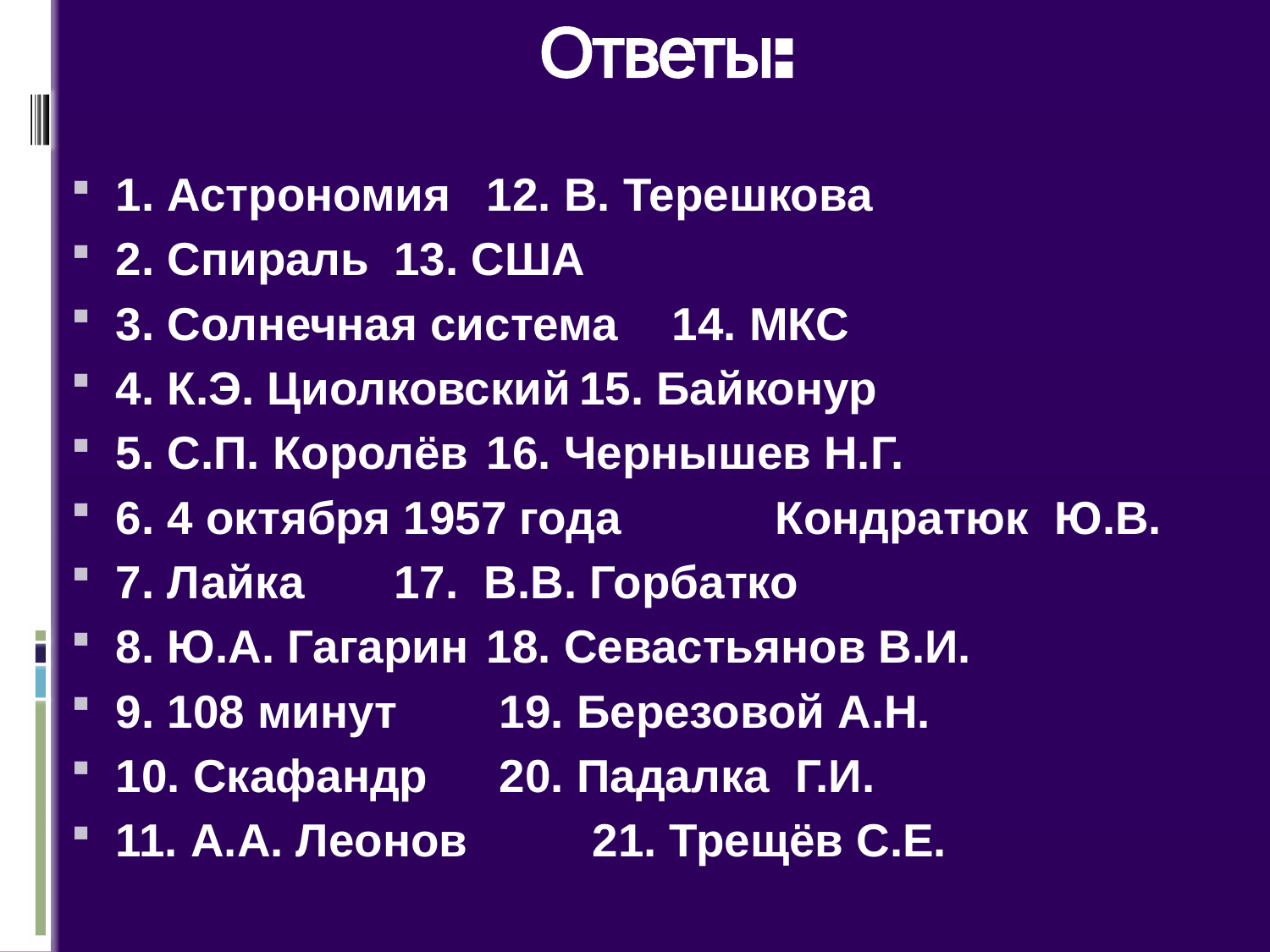

# Ответы:
1. Астрономия			12. В. Терешкова
2. Спираль			13. США
3. Солнечная система	14. МКС
4. К.Э. Циолковский		15. Байконур
5. С.П. Королёв		16. Чернышев Н.Г.
6. 4 октября 1957 года	        Кондратюк  Ю.В.
7. Лайка				17.  В.В. Горбатко
8. Ю.А. Гагарин		18. Севастьянов В.И.
9. 108 минут			 19. Березовой А.Н.
10. Скафандр 			 20. Падалка  Г.И.
11. А.А. Леонов	  	 21. Трещёв С.Е.